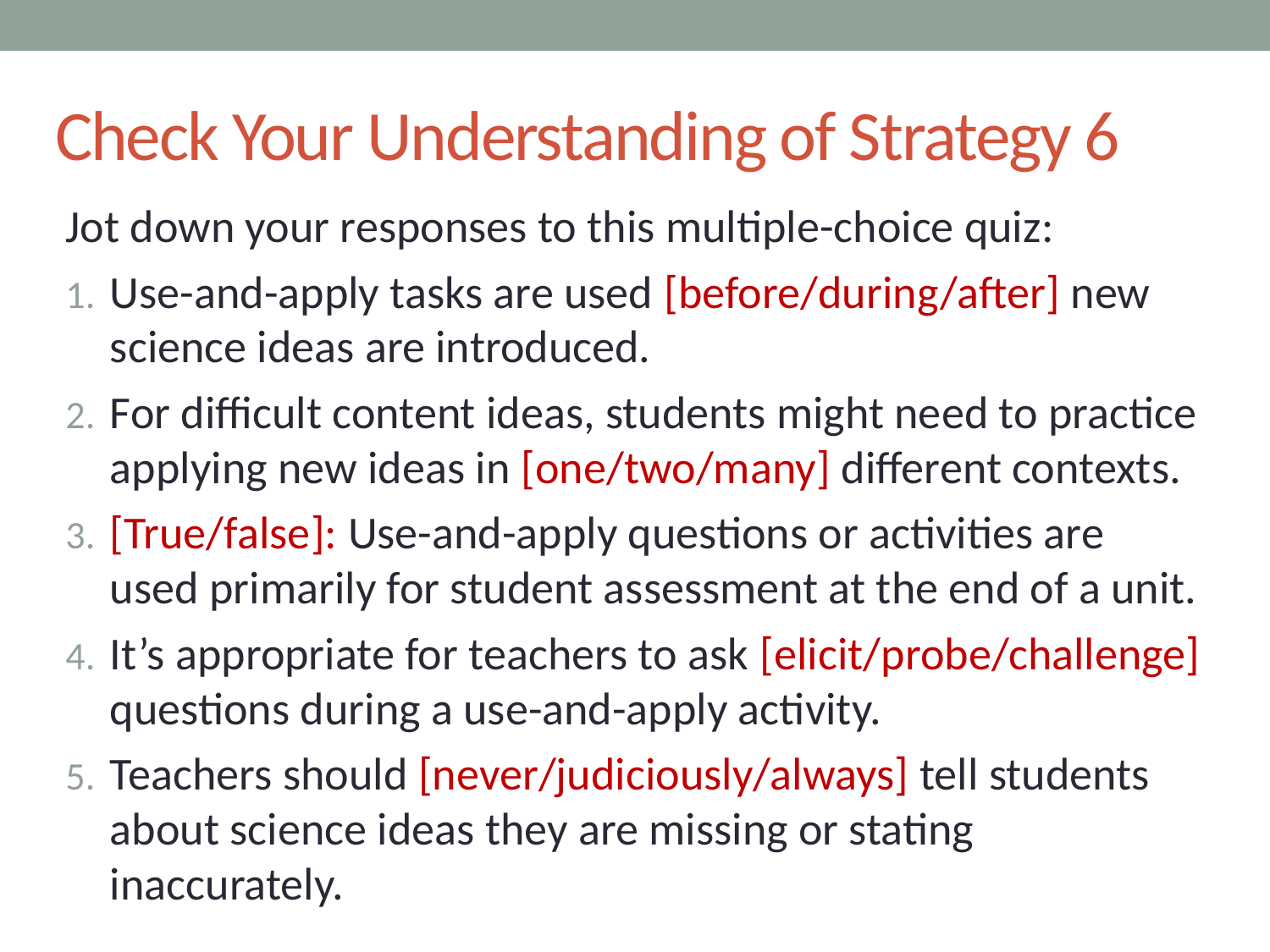

# Check Your Understanding of Strategy 6
Jot down your responses to this multiple-choice quiz:
Use-and-apply tasks are used [before/during/after] new science ideas are introduced.
For difficult content ideas, students might need to practice applying new ideas in [one/two/many] different contexts.
[True/false]: Use-and-apply questions or activities are used primarily for student assessment at the end of a unit.
It’s appropriate for teachers to ask [elicit/probe/challenge] questions during a use-and-apply activity.
Teachers should [never/judiciously/always] tell students about science ideas they are missing or stating inaccurately.